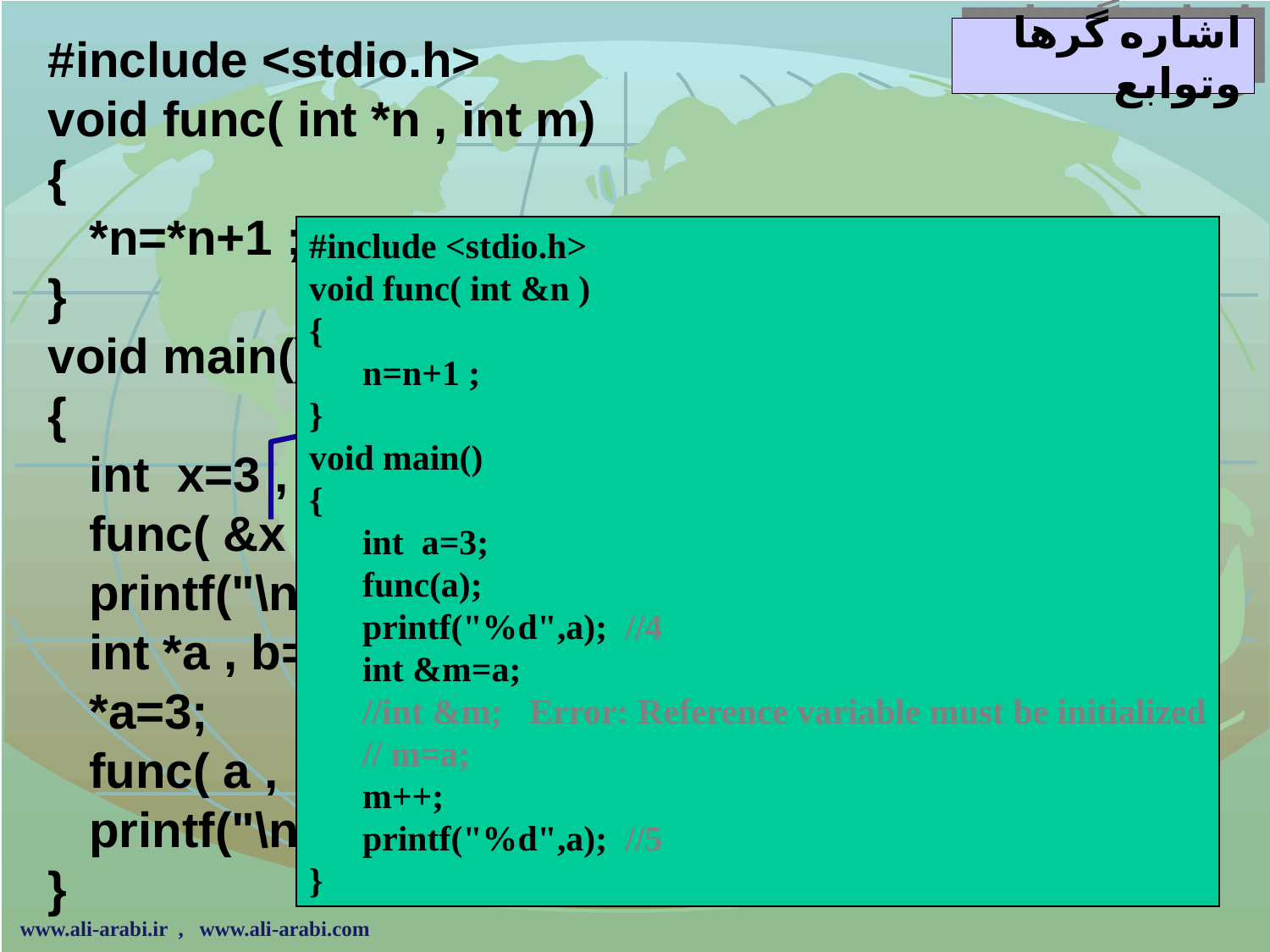

# اشاره گرها وتوابع
#include <stdio.h>
void func( int *n , int m)
{
   *n=*n+1 ;  m=m+1;
}
void main()
{
   int  x=3 , y=3 ;
   func( &x , y );
   printf("\n%d  %d",x,y);
   int *a , b=3 ;
   *a=3;
   func( a , b );
   printf("\n%d  %d",*a,b);
}
#include <stdio.h>
void func( int &n )
{
      n=n+1 ;
}
void main()
{
      int  a=3;
      func(a);
      printf("%d",a);  //4
      int &m=a;
      //int &m;   Error: Reference variable must be initialized
      // m=a;
      m++;
      printf("%d",a);  //5
}
Call By Reference

Call By Value

4  3

4  3